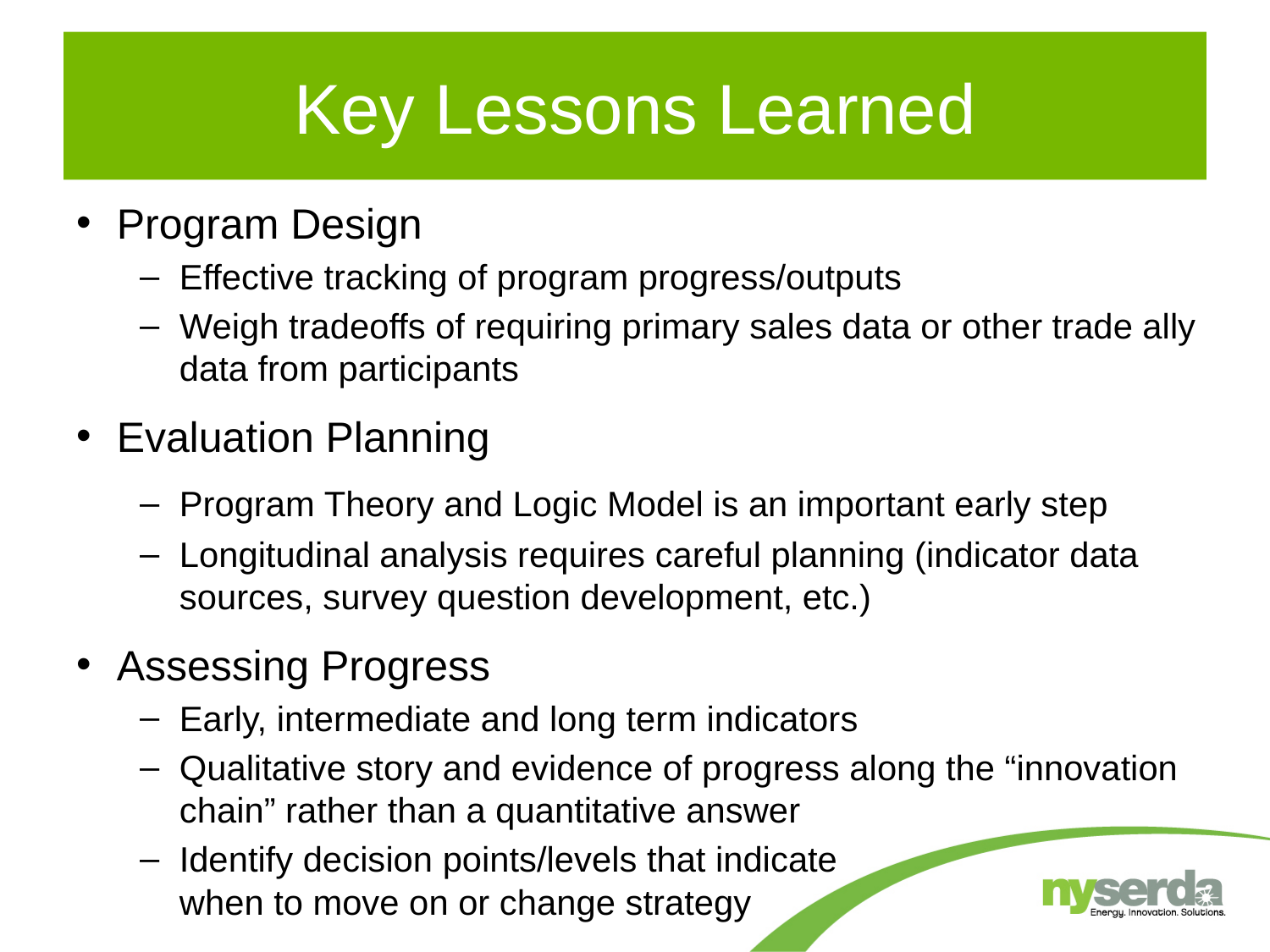

# Key Lessons Learned
Program Design
Effective tracking of program progress/outputs
Weigh tradeoffs of requiring primary sales data or other trade ally data from participants
Evaluation Planning
Program Theory and Logic Model is an important early step
Longitudinal analysis requires careful planning (indicator data sources, survey question development, etc.)
Assessing Progress
Early, intermediate and long term indicators
Qualitative story and evidence of progress along the “innovation chain” rather than a quantitative answer
Identify decision points/levels that indicate                                    when to move on or change strategy